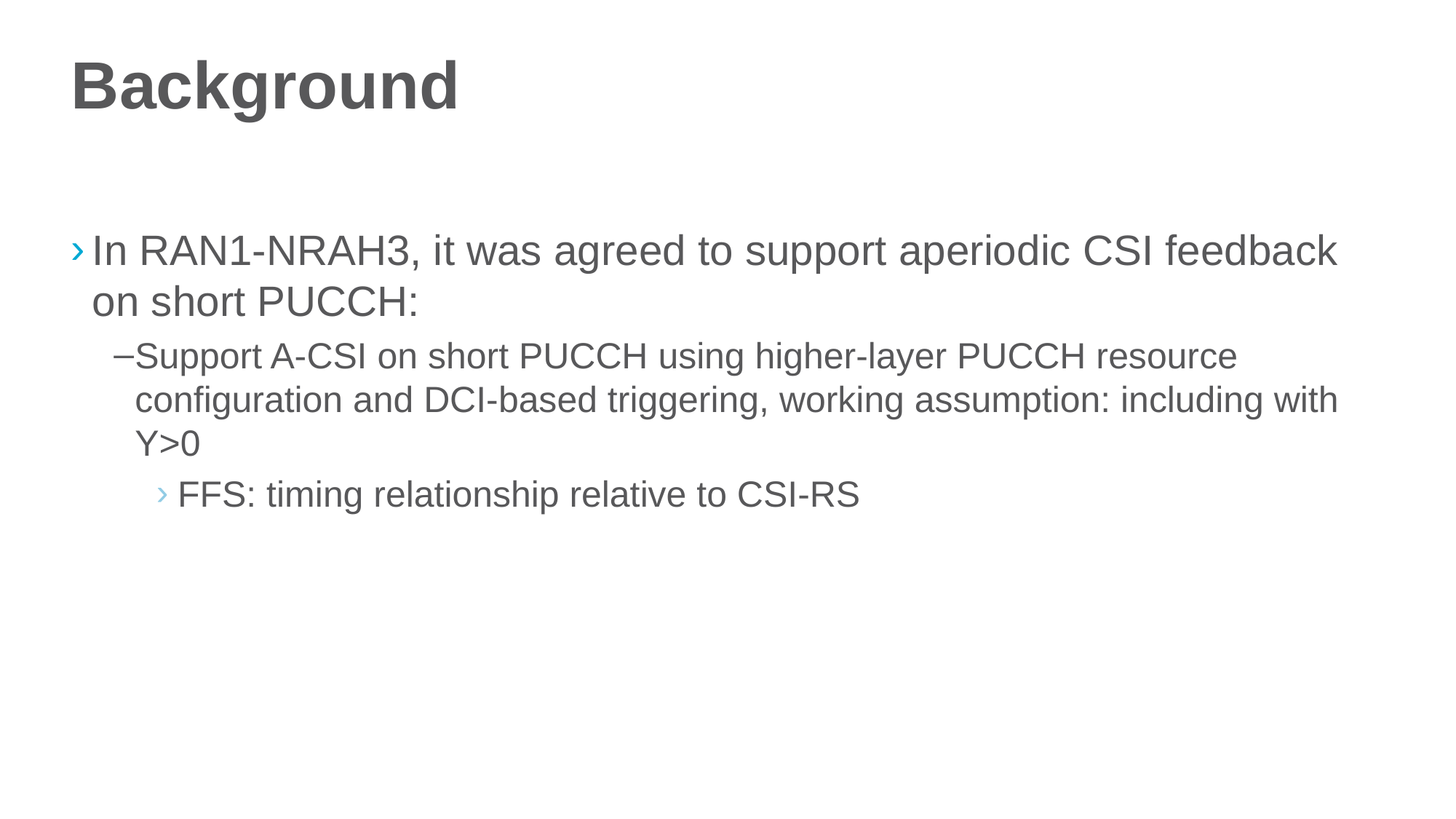

# Background
In RAN1-NRAH3, it was agreed to support aperiodic CSI feedback on short PUCCH:
Support A-CSI on short PUCCH using higher-layer PUCCH resource configuration and DCI-based triggering, working assumption: including with Y>0
FFS: timing relationship relative to CSI-RS